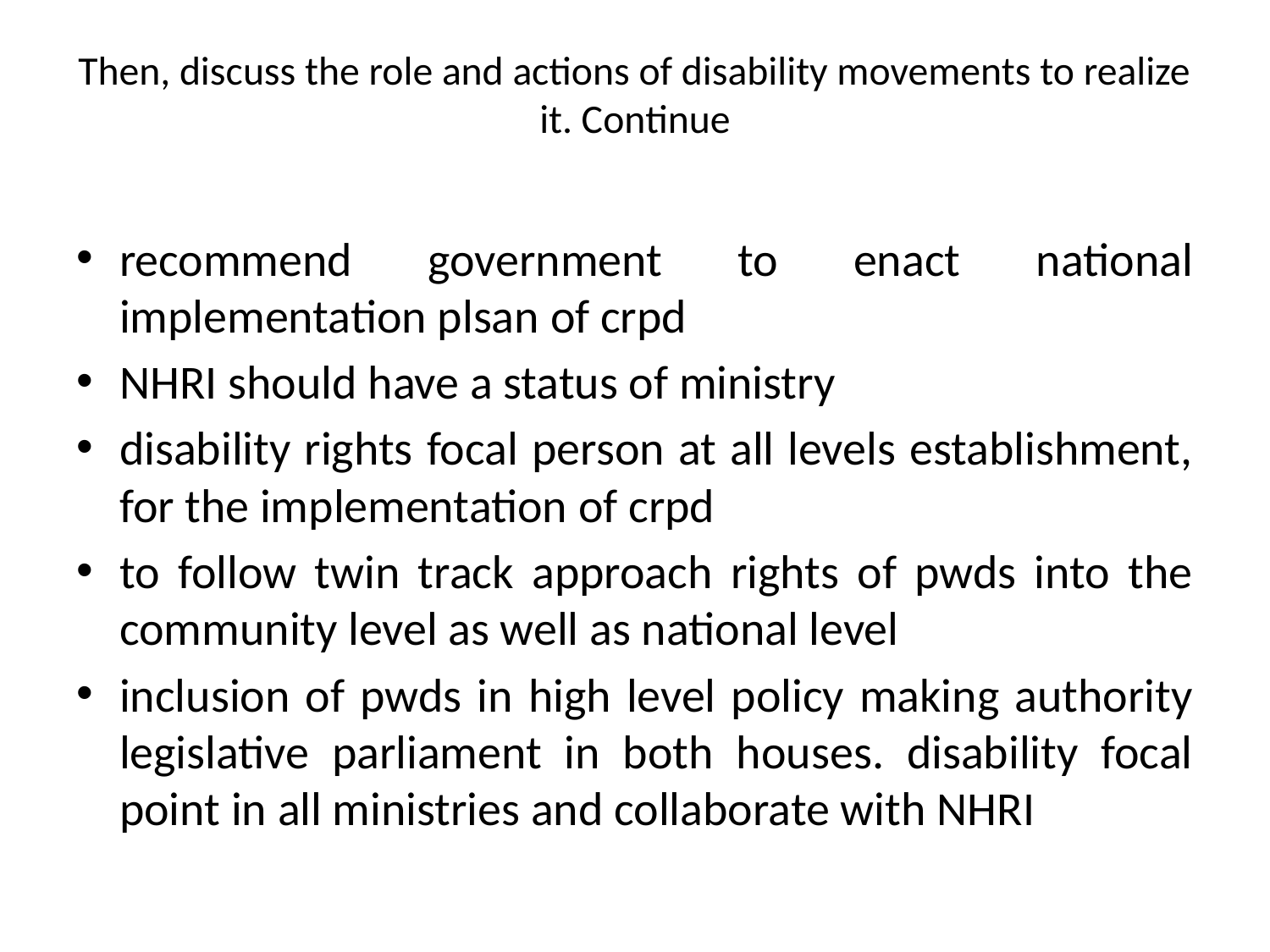

# Then, discuss the role and actions of disability movements to realize it. Continue
recommend government to enact national implementation plsan of crpd
NHRI should have a status of ministry
disability rights focal person at all levels establishment, for the implementation of crpd
to follow twin track approach rights of pwds into the community level as well as national level
inclusion of pwds in high level policy making authority legislative parliament in both houses. disability focal point in all ministries and collaborate with NHRI